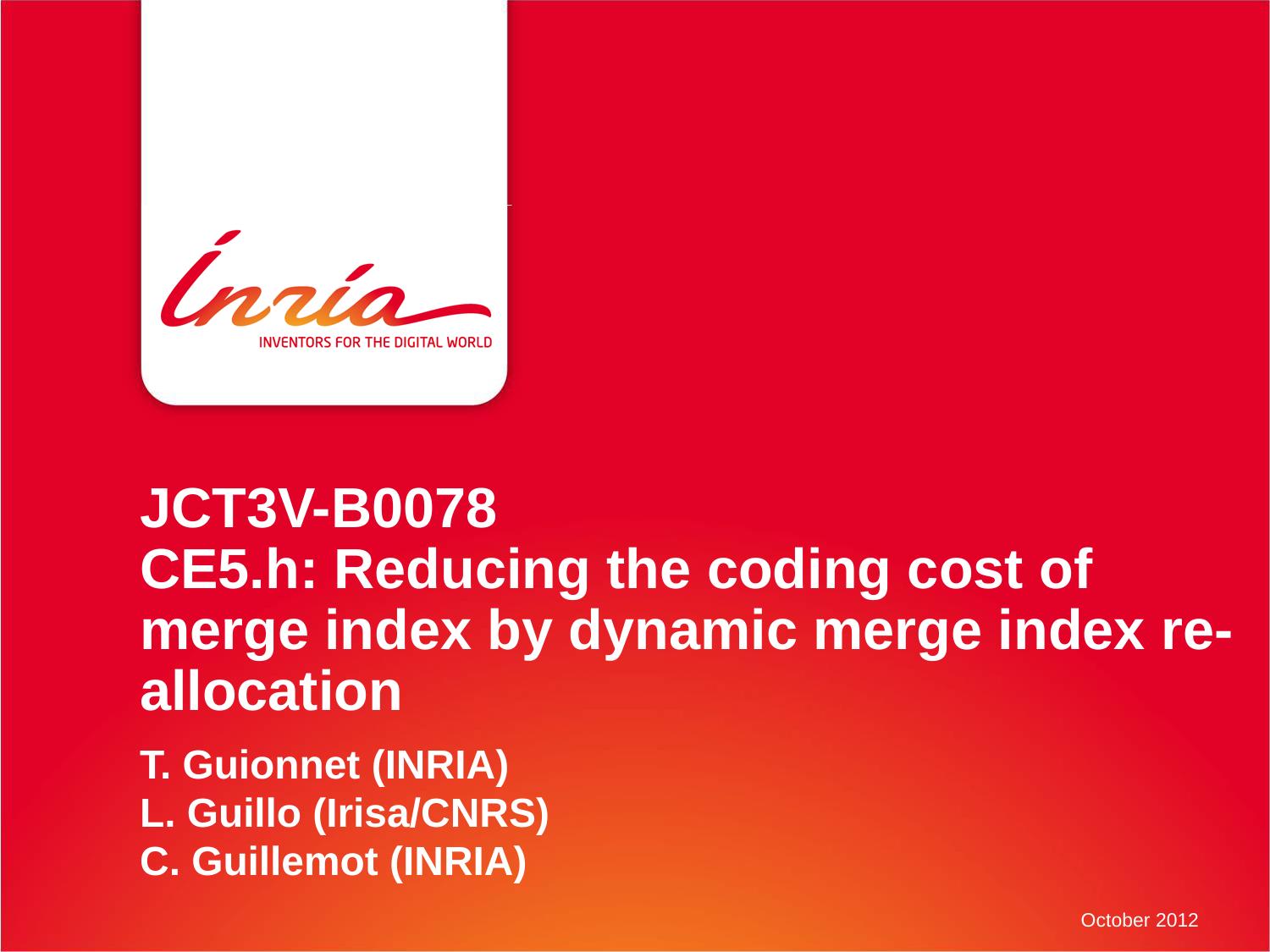

# JCT3V-B0078 CE5.h: Reducing the coding cost of merge index by dynamic merge index re-allocation

T. Guionnet (INRIA)
L. Guillo (Irisa/CNRS)
C. Guillemot (INRIA)

October 2012